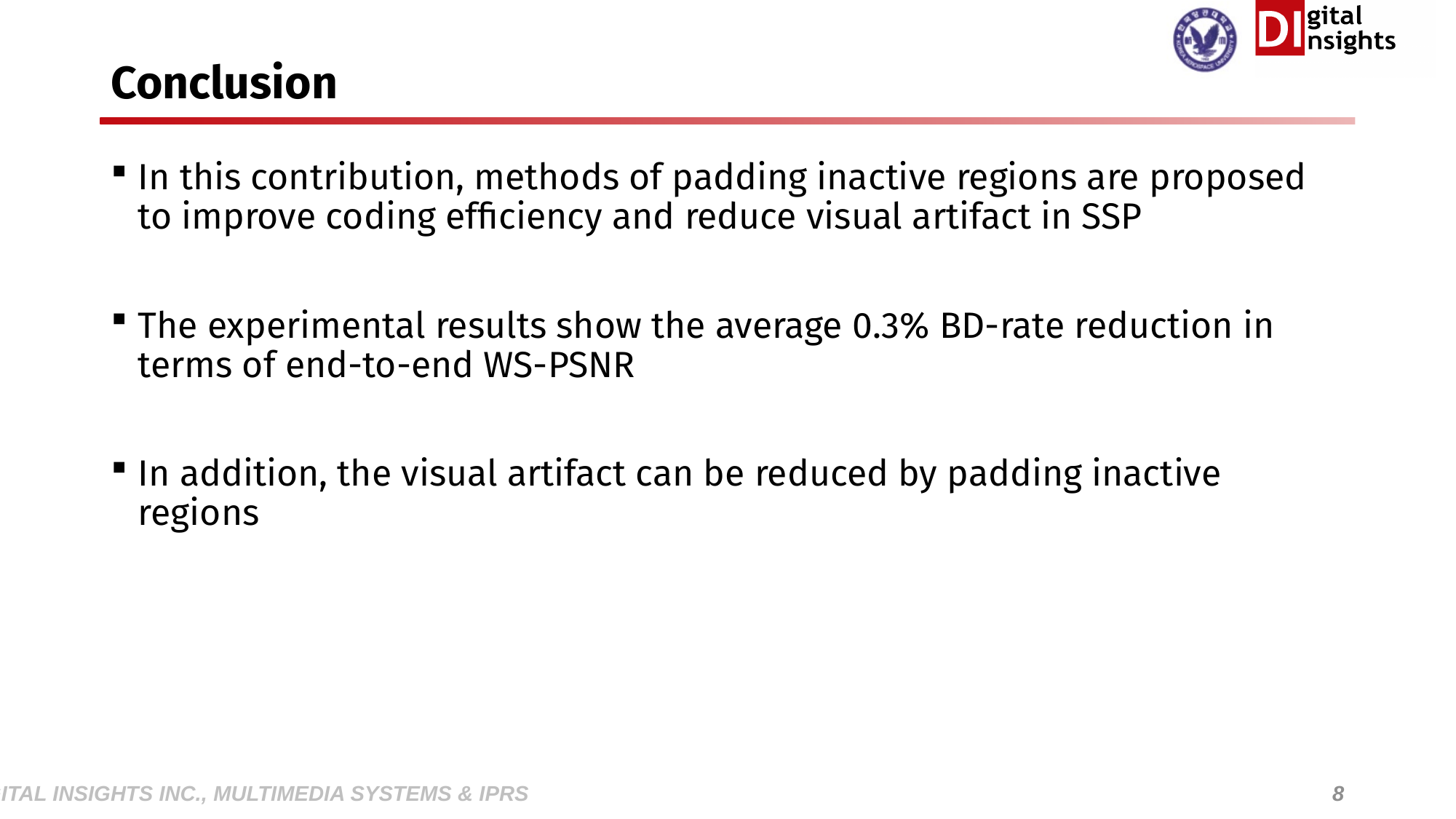

# Conclusion
In this contribution, methods of padding inactive regions are proposed to improve coding efficiency and reduce visual artifact in SSP

The experimental results show the average 0.3% BD-rate reduction in terms of end-to-end WS-PSNR

In addition, the visual artifact can be reduced by padding inactive regions

8